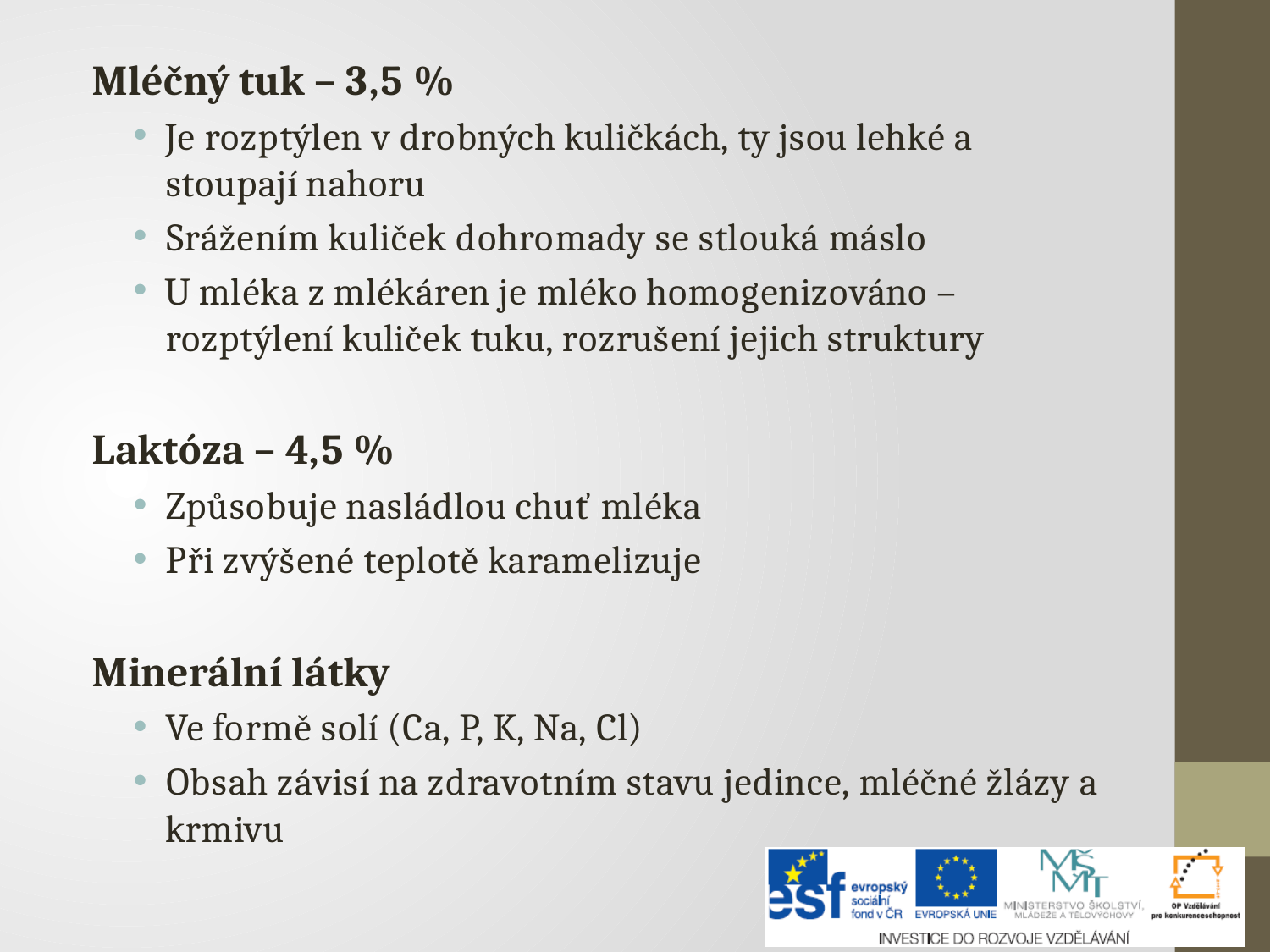

Mléčný tuk – 3,5 %
Je rozptýlen v drobných kuličkách, ty jsou lehké a stoupají nahoru
Srážením kuliček dohromady se stlouká máslo
U mléka z mlékáren je mléko homogenizováno – rozptýlení kuliček tuku, rozrušení jejich struktury

Laktóza – 4,5 %
Způsobuje nasládlou chuť mléka
Při zvýšené teplotě karamelizuje

Minerální látky
Ve formě solí (Ca, P, K, Na, Cl)
Obsah závisí na zdravotním stavu jedince, mléčné žlázy a krmivu